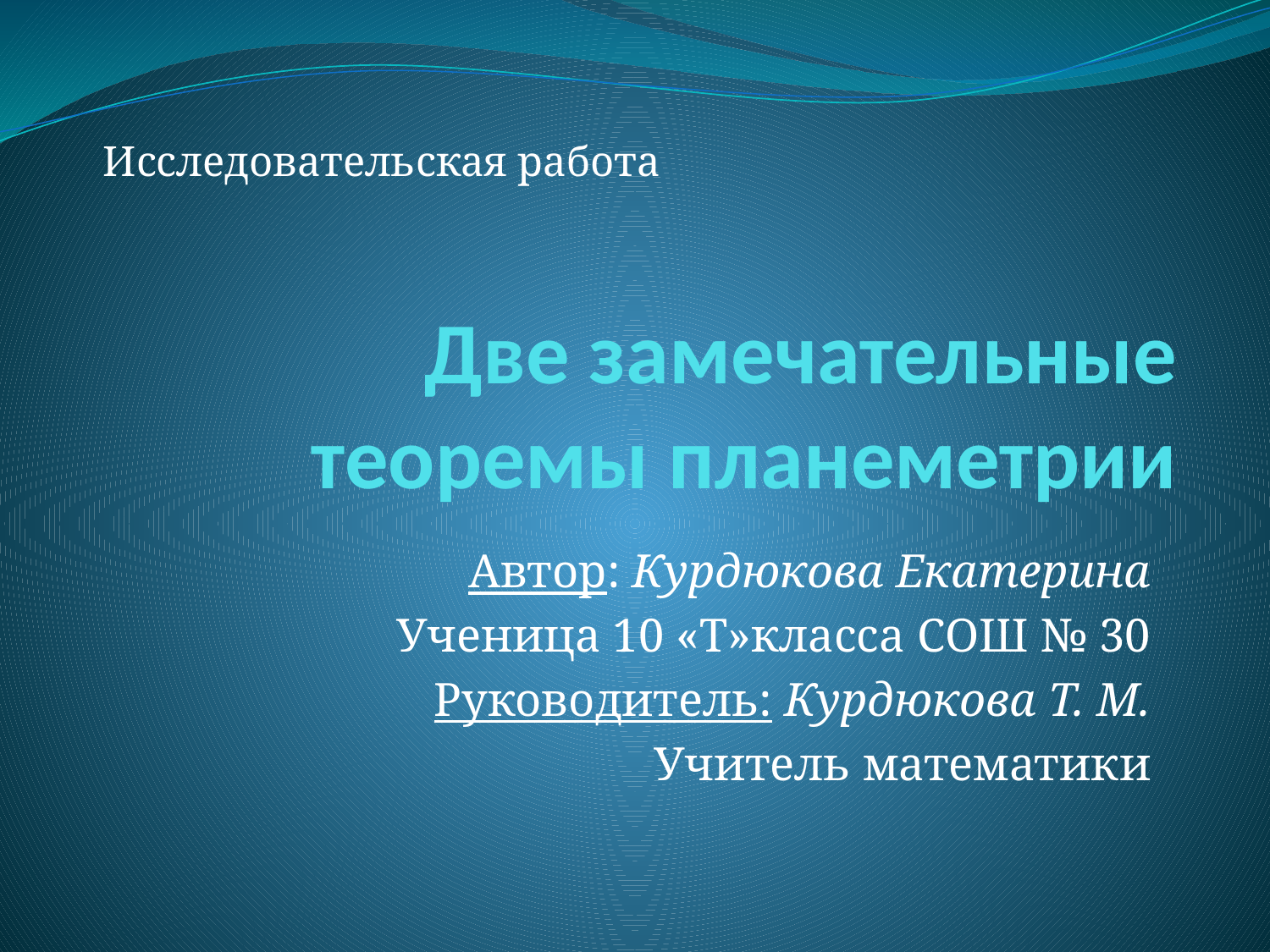

Исследовательская работа
# Две замечательные теоремы планеметрии
Автор: Курдюкова Екатерина
Ученица 10 «Т»класса СОШ № 30
Руководитель: Курдюкова Т. М.
Учитель математики